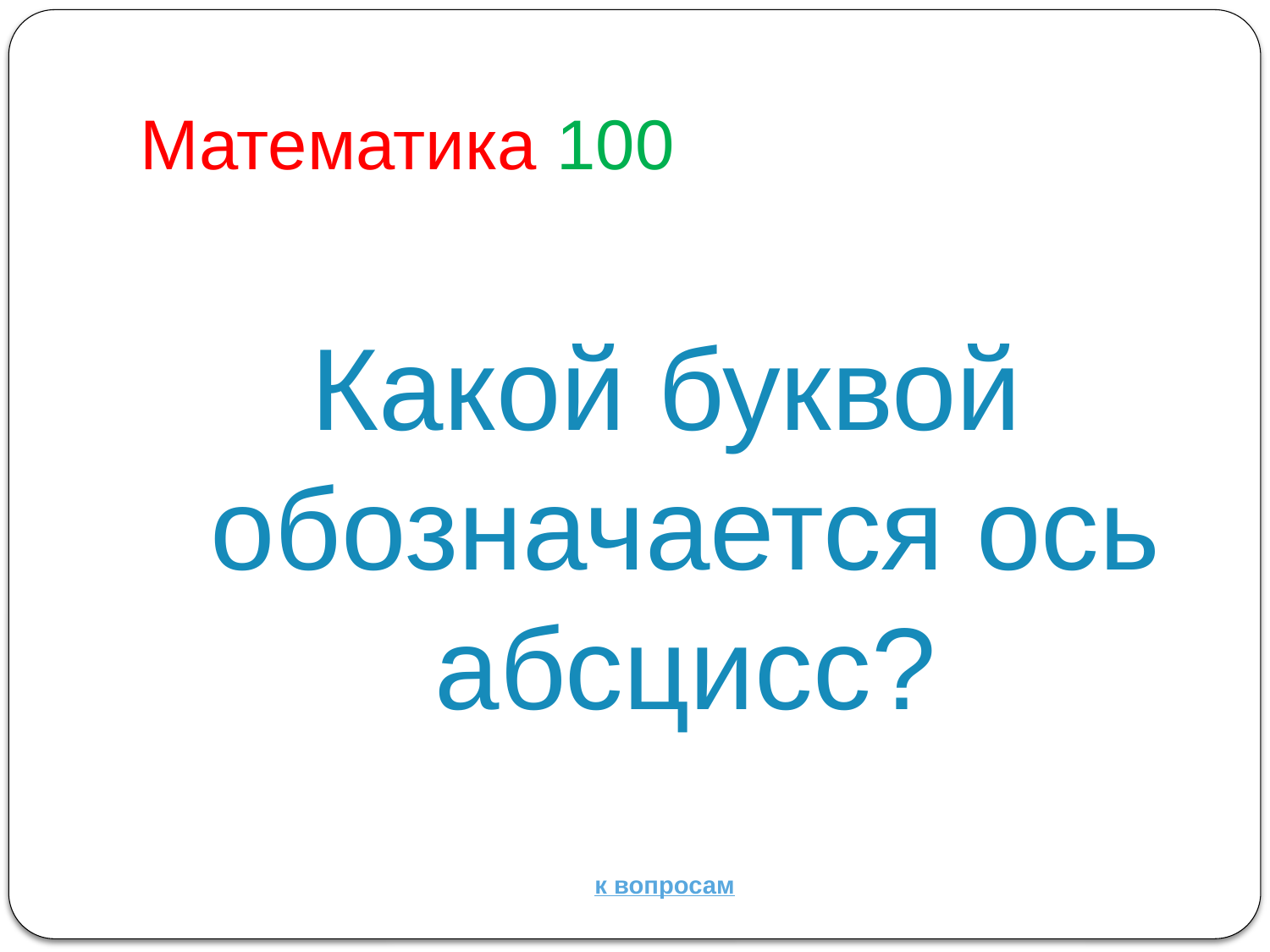

# Математика 100
Какой буквой обозначается ось абсцисс?
к вопросам